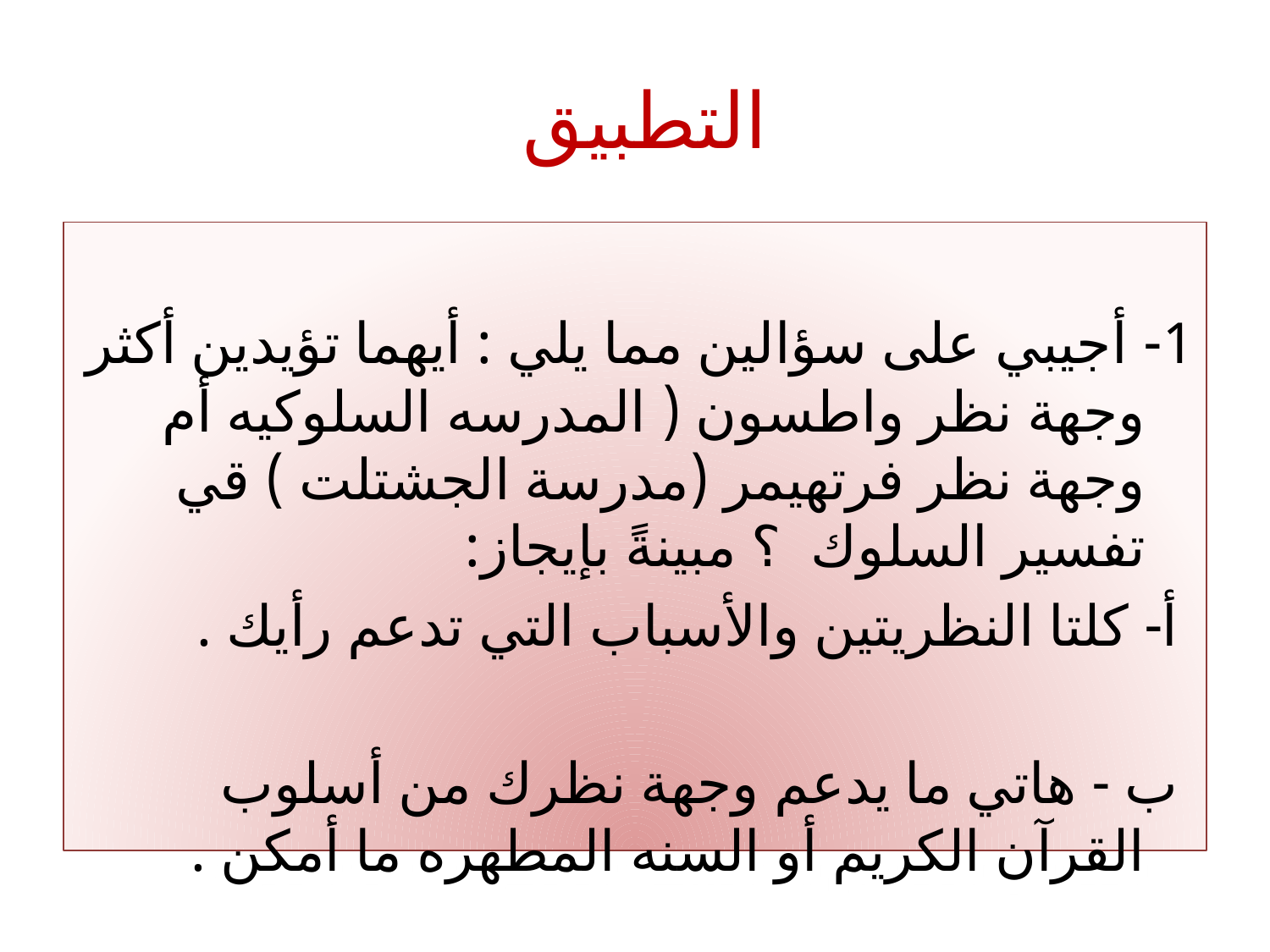

# التطبيق

1- أجيبي على سؤالين مما يلي : أيهما تؤيدين أكثر وجهة نظر واطسون ( المدرسه السلوكيه أم وجهة نظر فرتهيمر (مدرسة الجشتلت ) قي تفسير السلوك  ؟ مبينةً بإيجاز:
 أ- كلتا النظريتين والأسباب التي تدعم رأيك .

 ب - هاتي ما يدعم وجهة نظرك من أسلوب القرآن الكريم أو السنه المطهره ما أمكن .